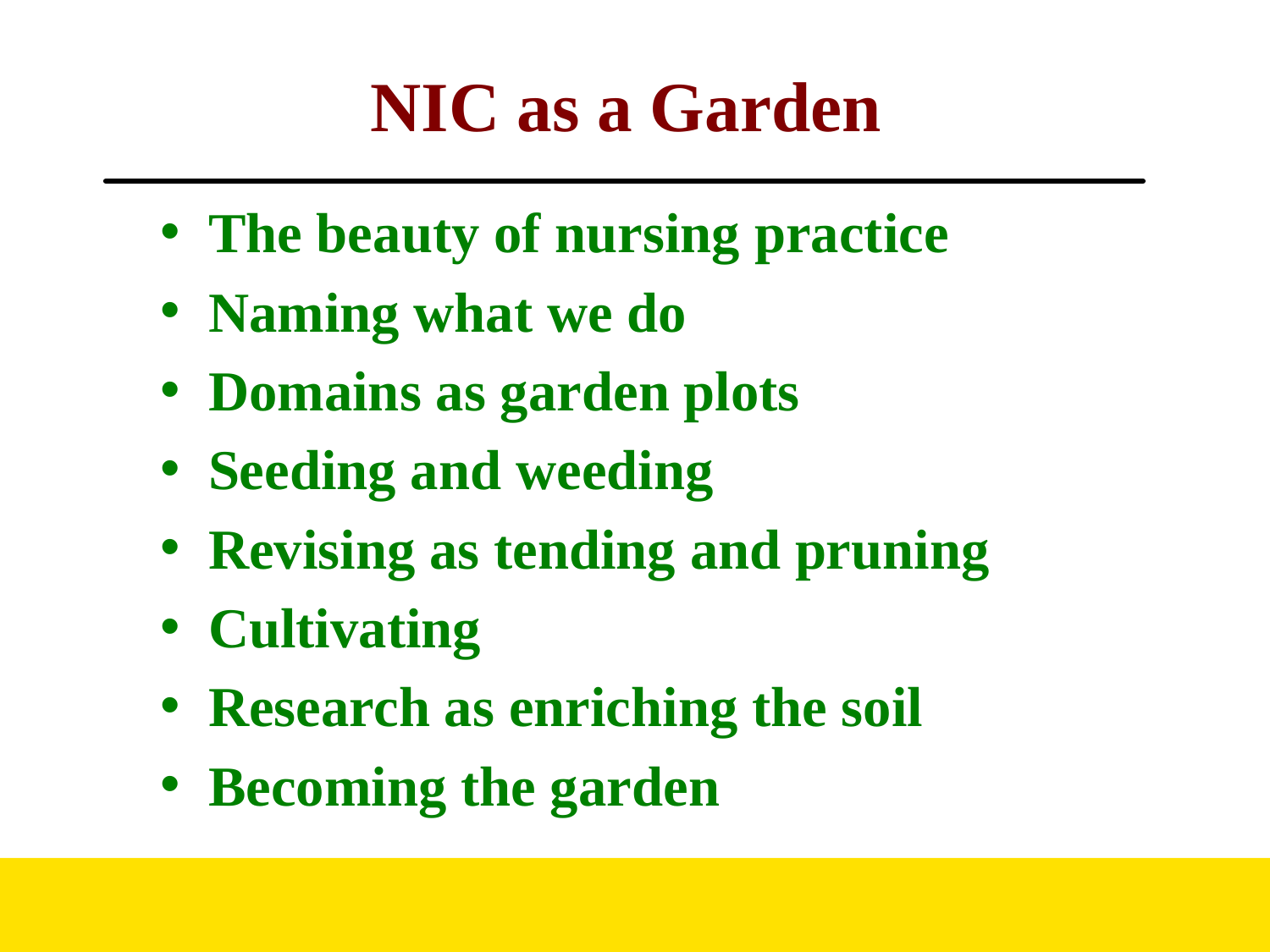

# NIC as a Garden
The beauty of nursing practice
Naming what we do
Domains as garden plots
Seeding and weeding
Revising as tending and pruning
Cultivating
Research as enriching the soil
Becoming the garden